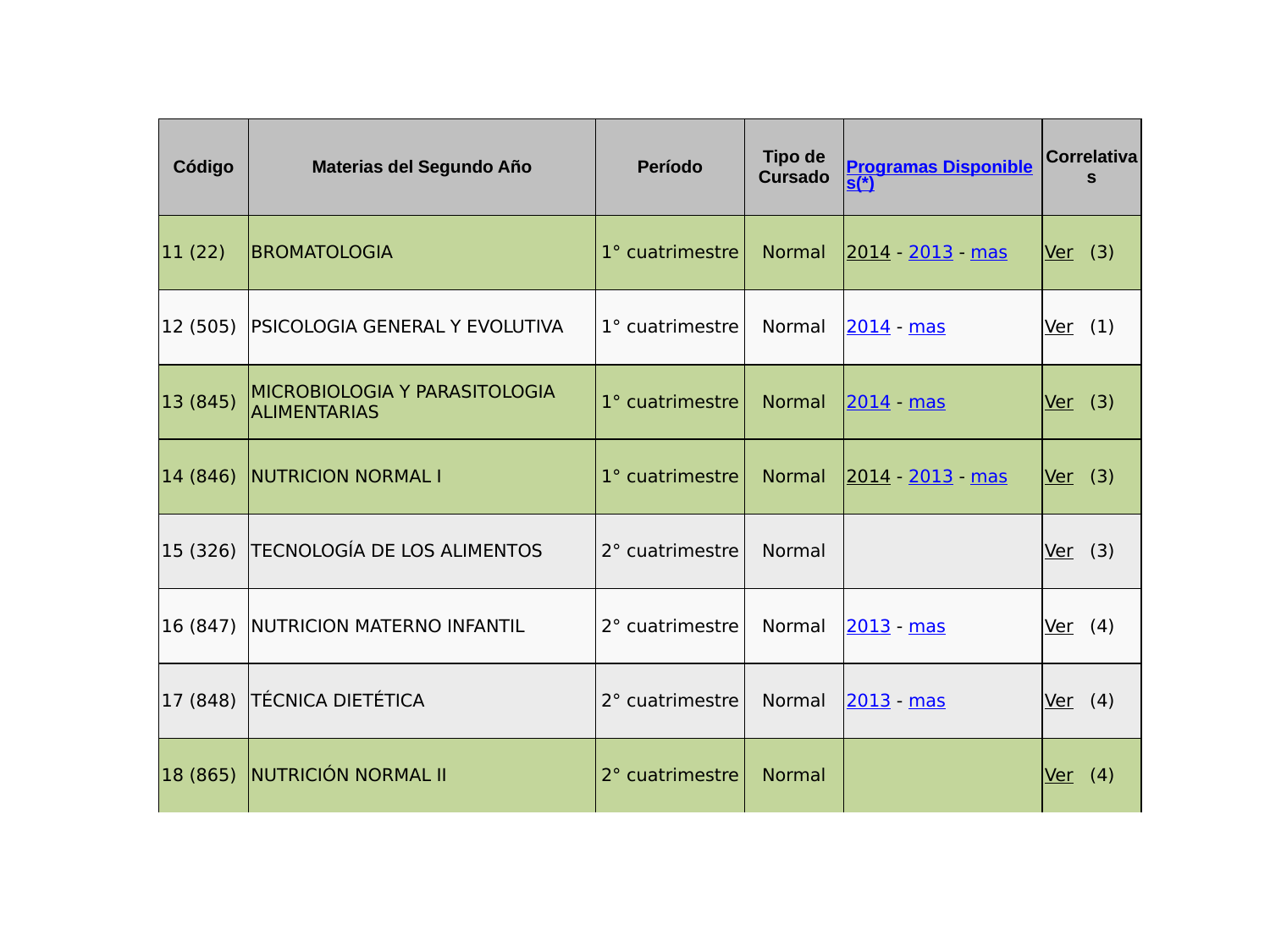

| Código | Materias del Segundo Año | Período | Tipo de Cursado | Programas Disponibles(\*) | Correlativas |
| --- | --- | --- | --- | --- | --- |
| 11 (22) | BROMATOLOGIA | 1° cuatrimestre | Normal | 2014 - 2013 - mas | Ver   (3) |
| 12 (505) | PSICOLOGIA GENERAL Y EVOLUTIVA | 1° cuatrimestre | Normal | 2014 - mas | Ver   (1) |
| 13 (845) | MICROBIOLOGIA Y PARASITOLOGIA ALIMENTARIAS | 1° cuatrimestre | Normal | 2014 - mas | Ver   (3) |
| 14 (846) | NUTRICION NORMAL I | 1° cuatrimestre | Normal | 2014 - 2013 - mas | Ver   (3) |
| 15 (326) | TECNOLOGÍA DE LOS ALIMENTOS | 2° cuatrimestre | Normal |  | Ver   (3) |
| 16 (847) | NUTRICION MATERNO INFANTIL | 2° cuatrimestre | Normal | 2013 - mas | Ver   (4) |
| 17 (848) | TÉCNICA DIETÉTICA | 2° cuatrimestre | Normal | 2013 - mas | Ver   (4) |
| 18 (865) | NUTRICIÓN NORMAL II | 2° cuatrimestre | Normal |  | Ver   (4) |